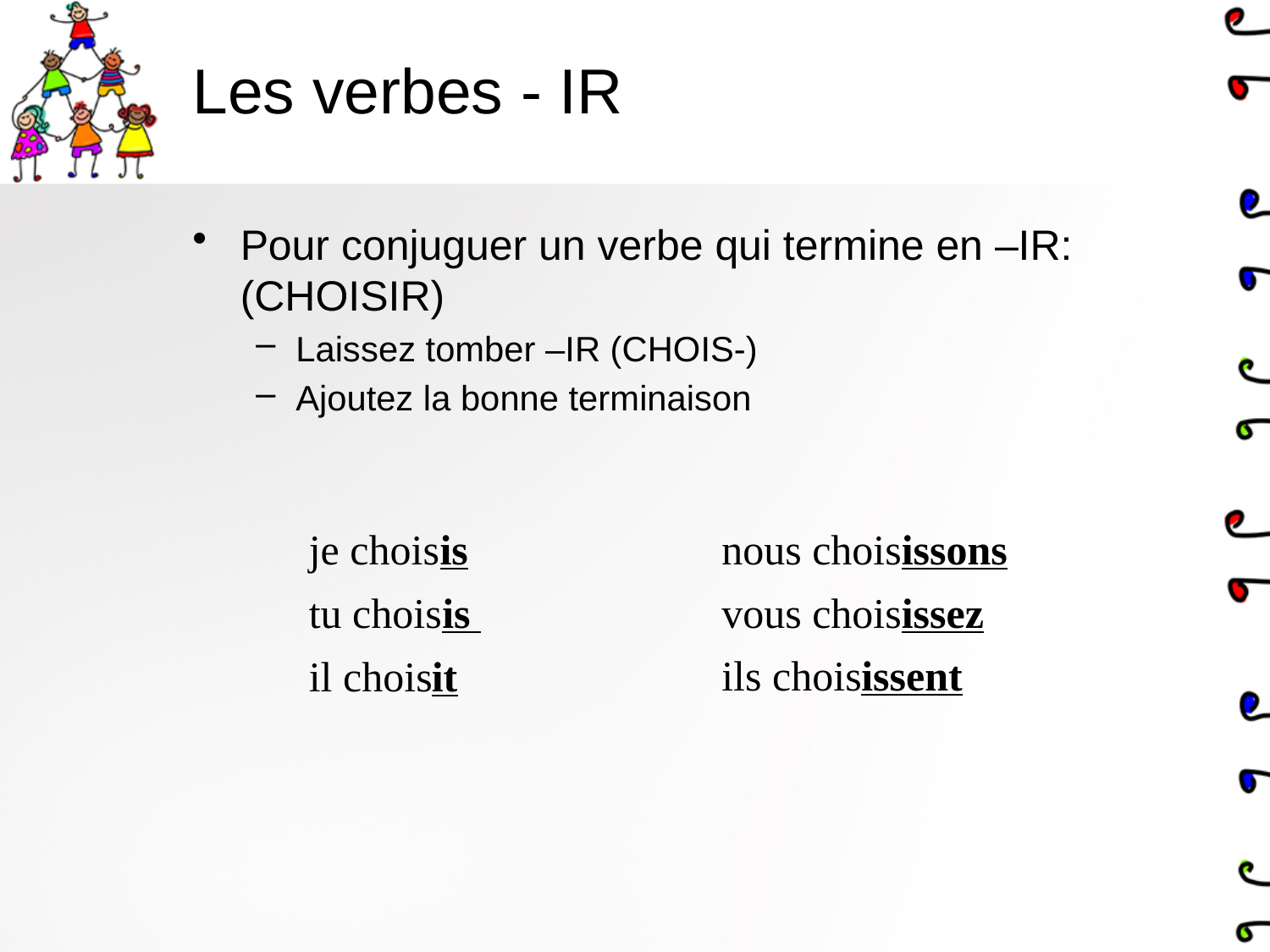

# Les verbes - IR
Pour conjuguer un verbe qui termine en –IR: (CHOISIR)
Laissez tomber –IR (CHOIS-)
Ajoutez la bonne terminaison
je chois
is
nous chois
issons
tu chois
is
vous chois
issez
ils chois
issent
il chois
it